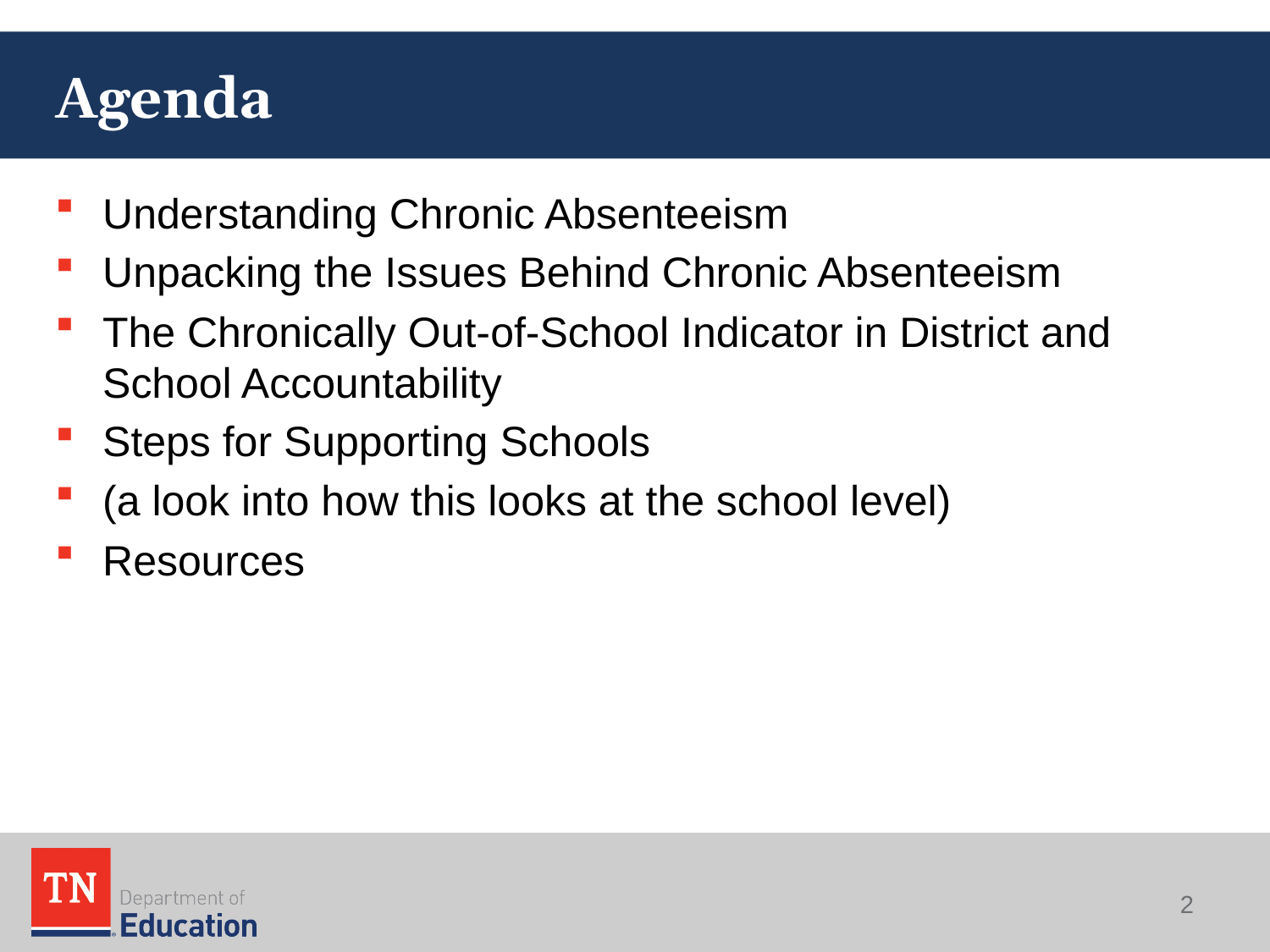

# Agenda
Understanding Chronic Absenteeism
Unpacking the Issues Behind Chronic Absenteeism
The Chronically Out-of-School Indicator in District and School Accountability
Steps for Supporting Schools
(a look into how this looks at the school level)
Resources
2